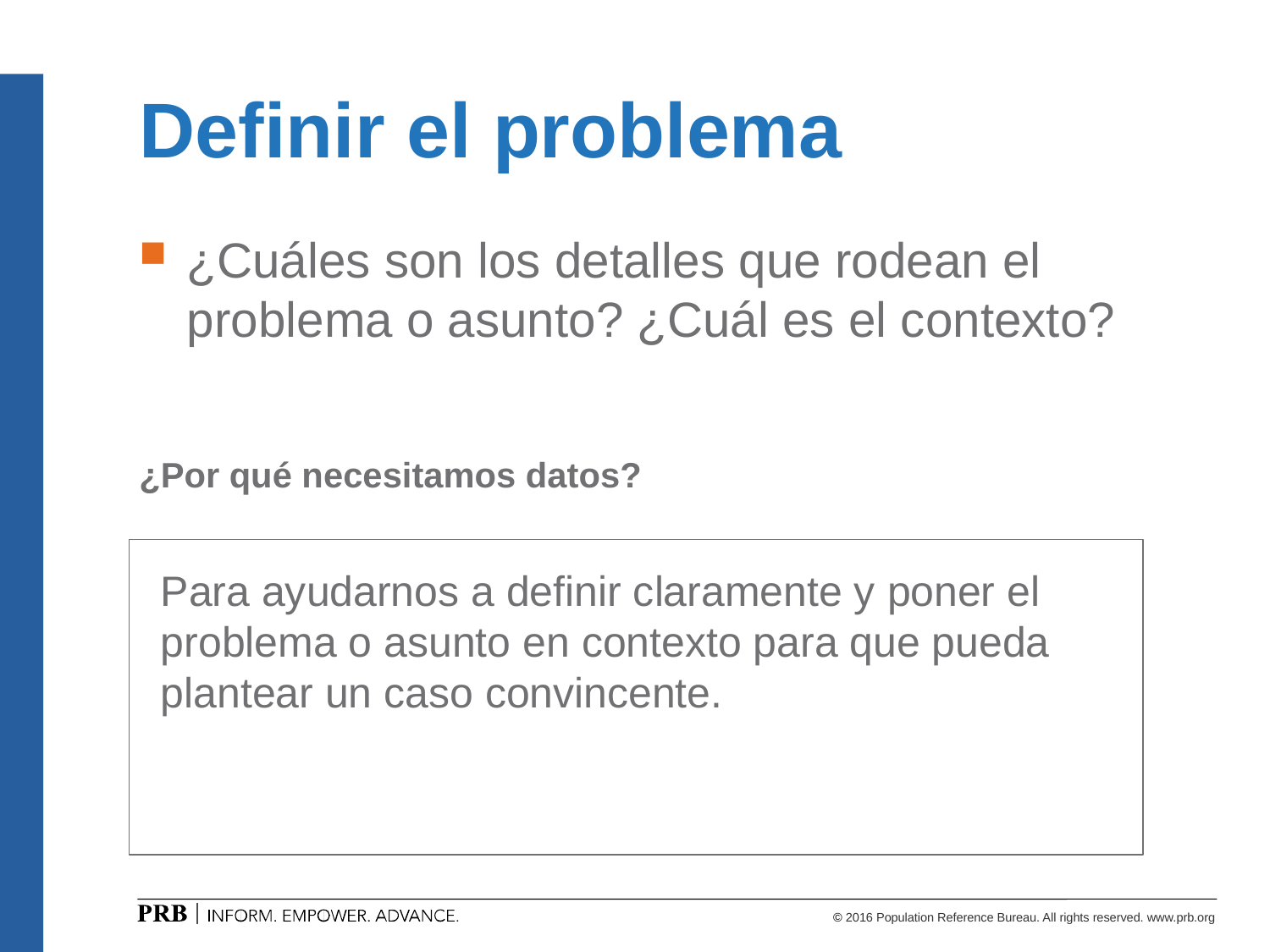

# Definir el problema
¿Cuáles son los detalles que rodean el problema o asunto? ¿Cuál es el contexto?
¿Por qué necesitamos datos?
Para ayudarnos a definir claramente y poner el problema o asunto en contexto para que pueda plantear un caso convincente.